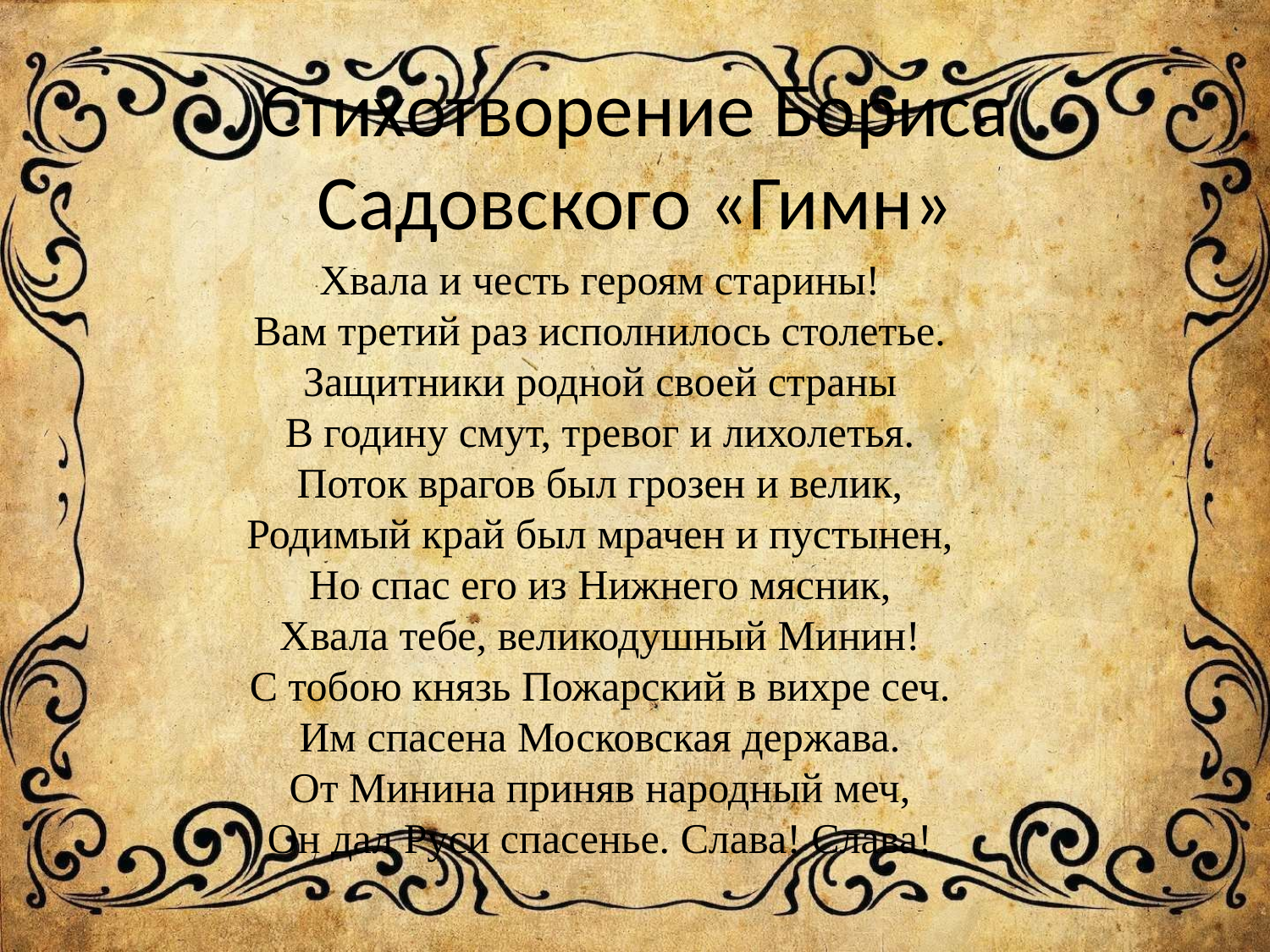

# Стихотворение Бориса Садовского «Гимн»
Хвала и честь героям старины!
Вам третий раз исполнилось столетье.
Защитники родной своей страны
В годину смут, тревог и лихолетья.
Поток врагов был грозен и велик,
Родимый край был мрачен и пустынен,
Но спас его из Нижнего мясник,
Хвала тебе, великодушный Минин!
С тобою князь Пожарский в вихре сеч.
Им спасена Московская держава.
От Минина приняв народный меч,
Он дал Руси спасенье. Слава! Слава!